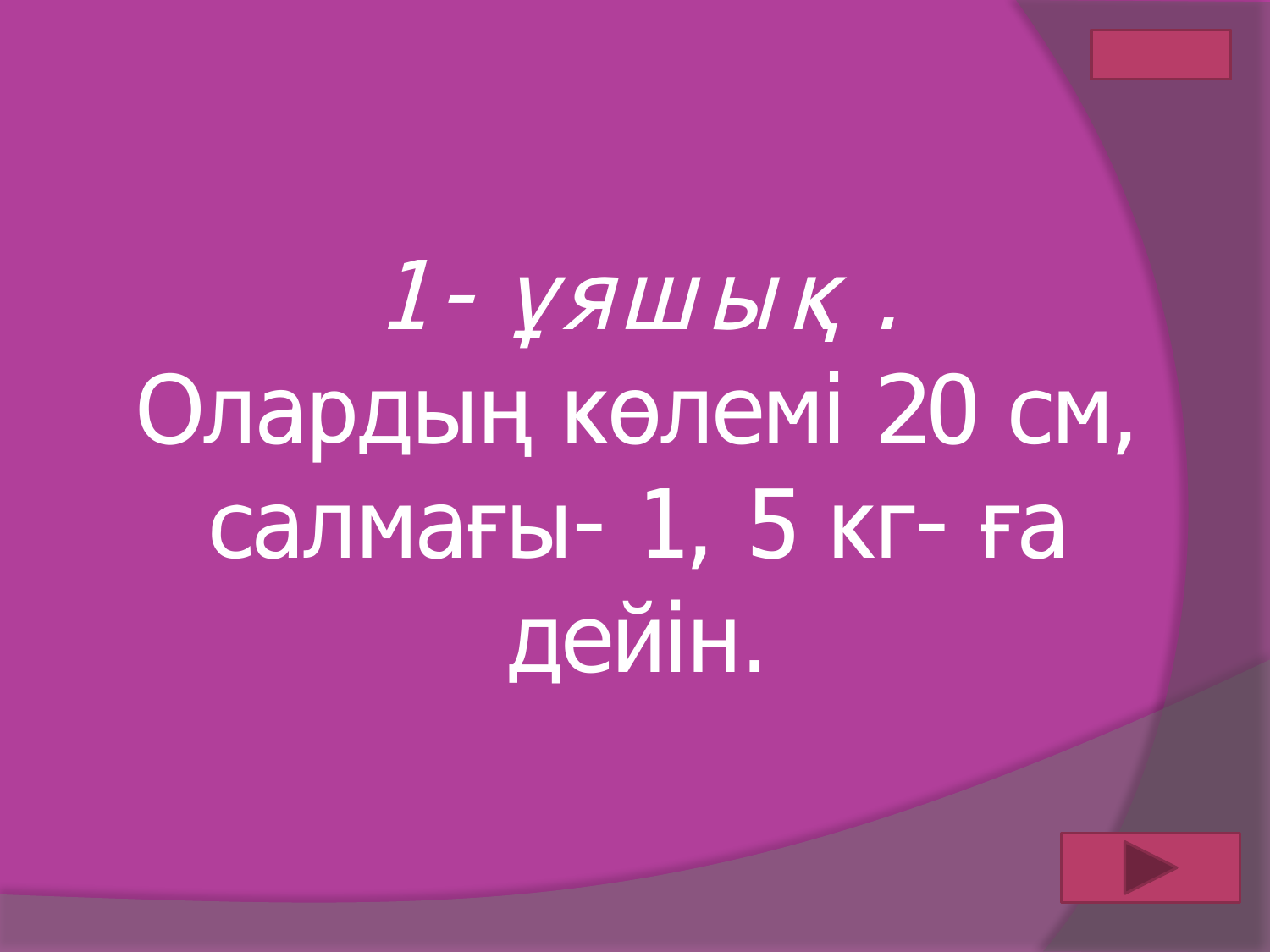

1- ұяшық .
Олардың көлемі 20 см, салмағы- 1, 5 кг- ға дейін.